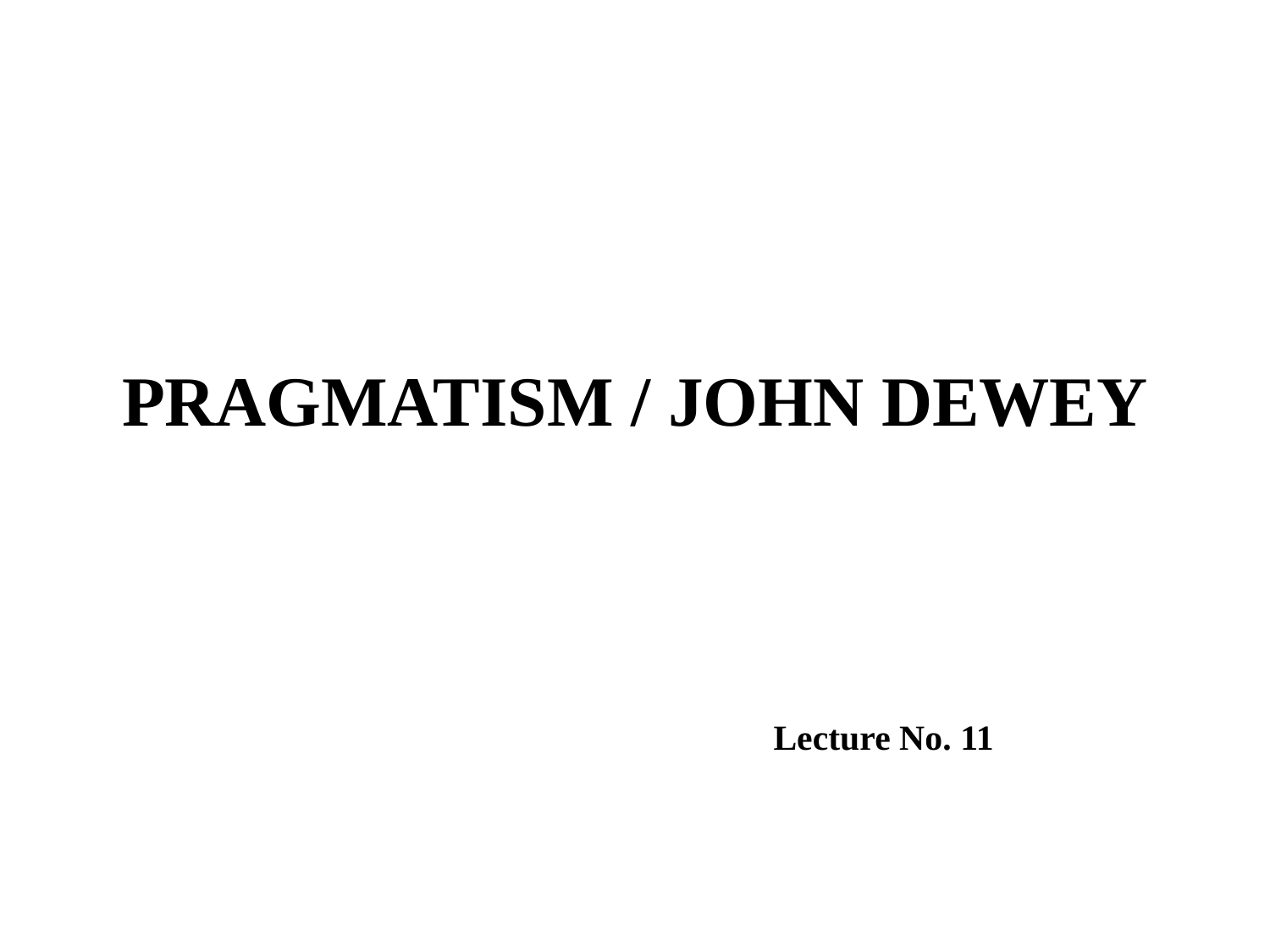

# PRAGMATISM / JOHN DEWEY
Lecture No. 11